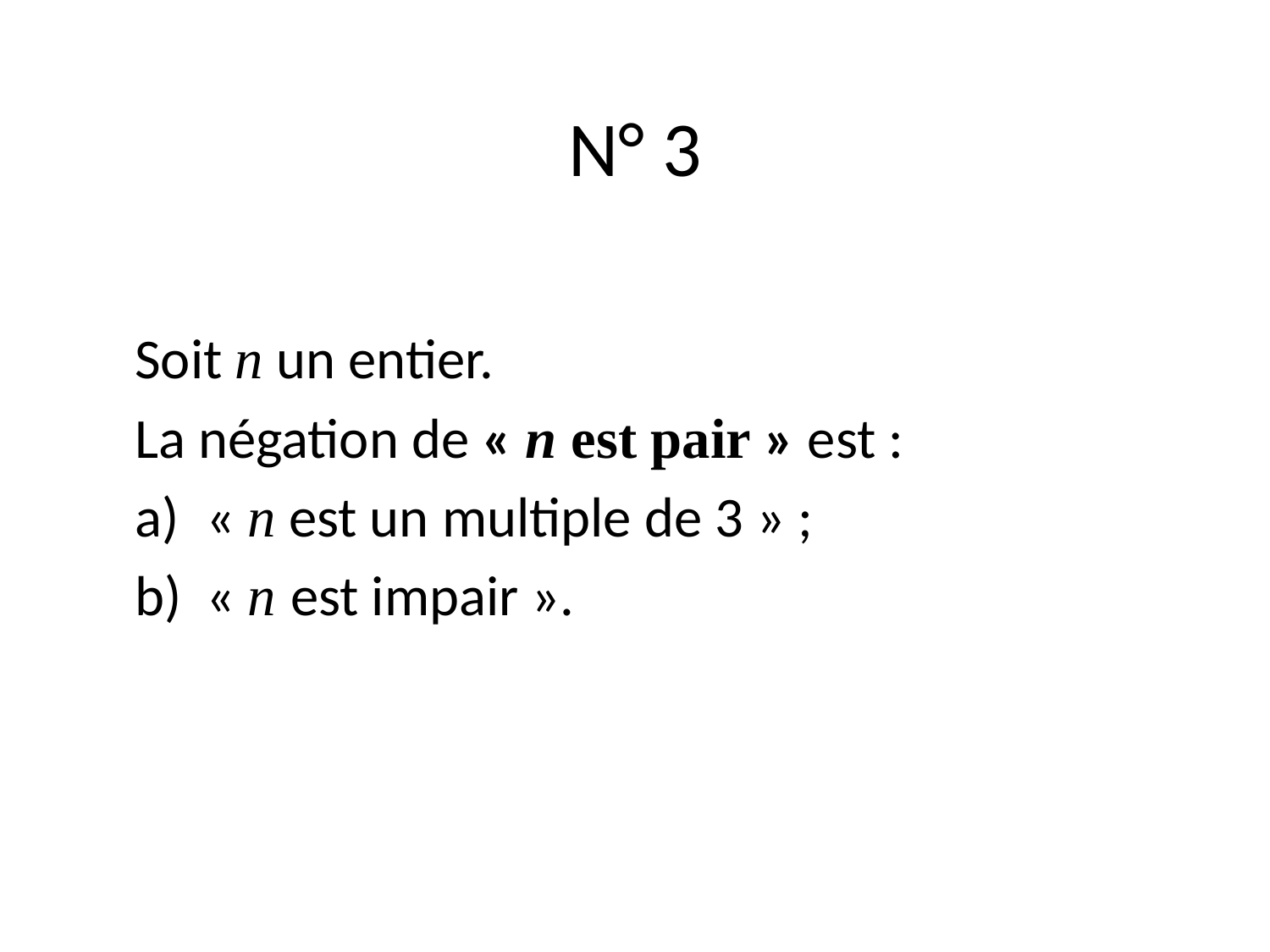

# N° 3
Soit n un entier.
La négation de « n est pair » est :
« n est un multiple de 3 » ;
« n est impair ».